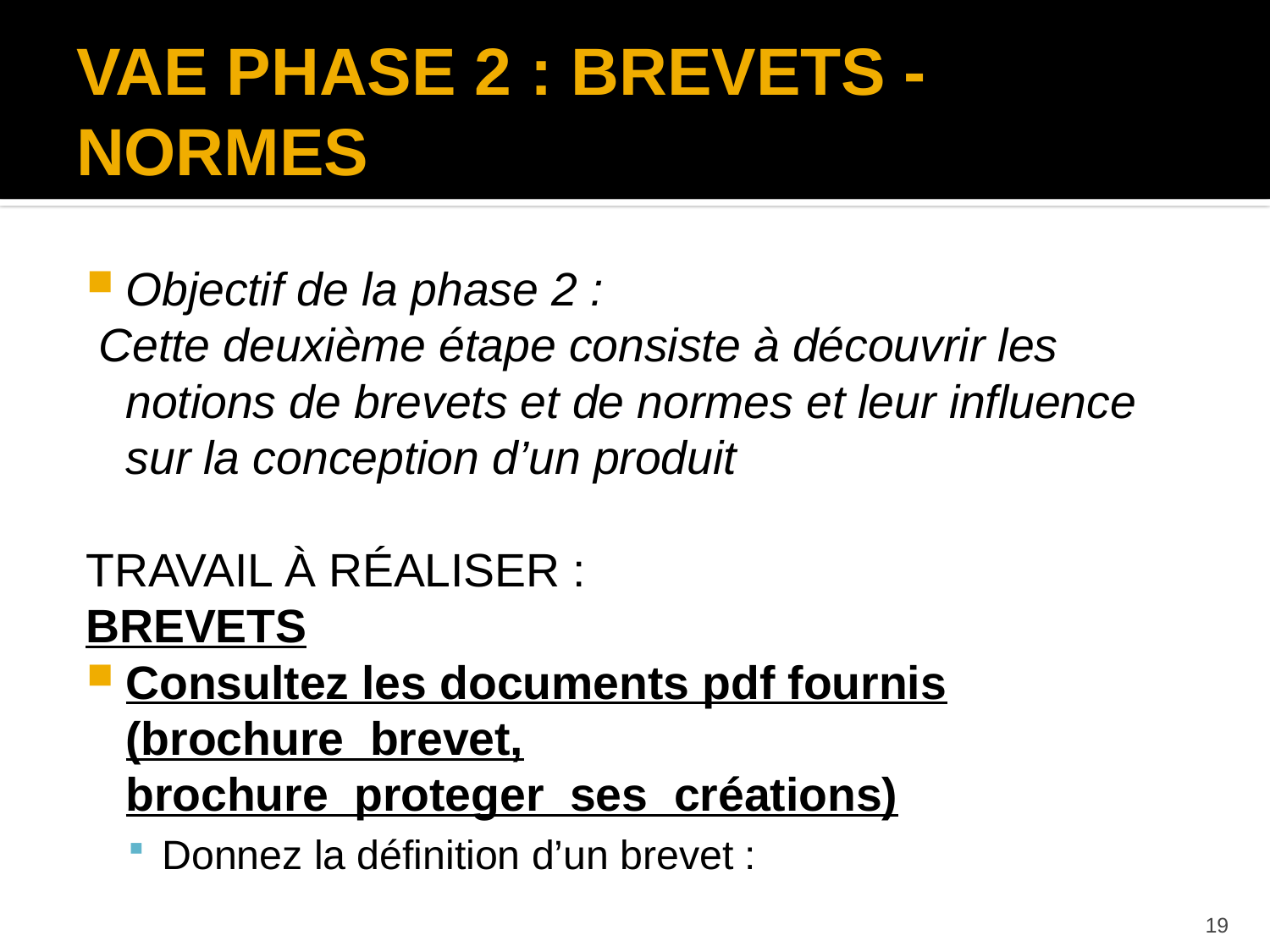

# VAE PHASE 2 : BREVETS - NORMES
Objectif de la phase 2 :
 Cette deuxième étape consiste à découvrir les notions de brevets et de normes et leur influence sur la conception d’un produit

TRAVAIL À RÉALISER :
BREVETS
Consultez les documents pdf fournis (brochure_brevet, brochure_proteger_ses_créations)
Donnez la définition d’un brevet :

19